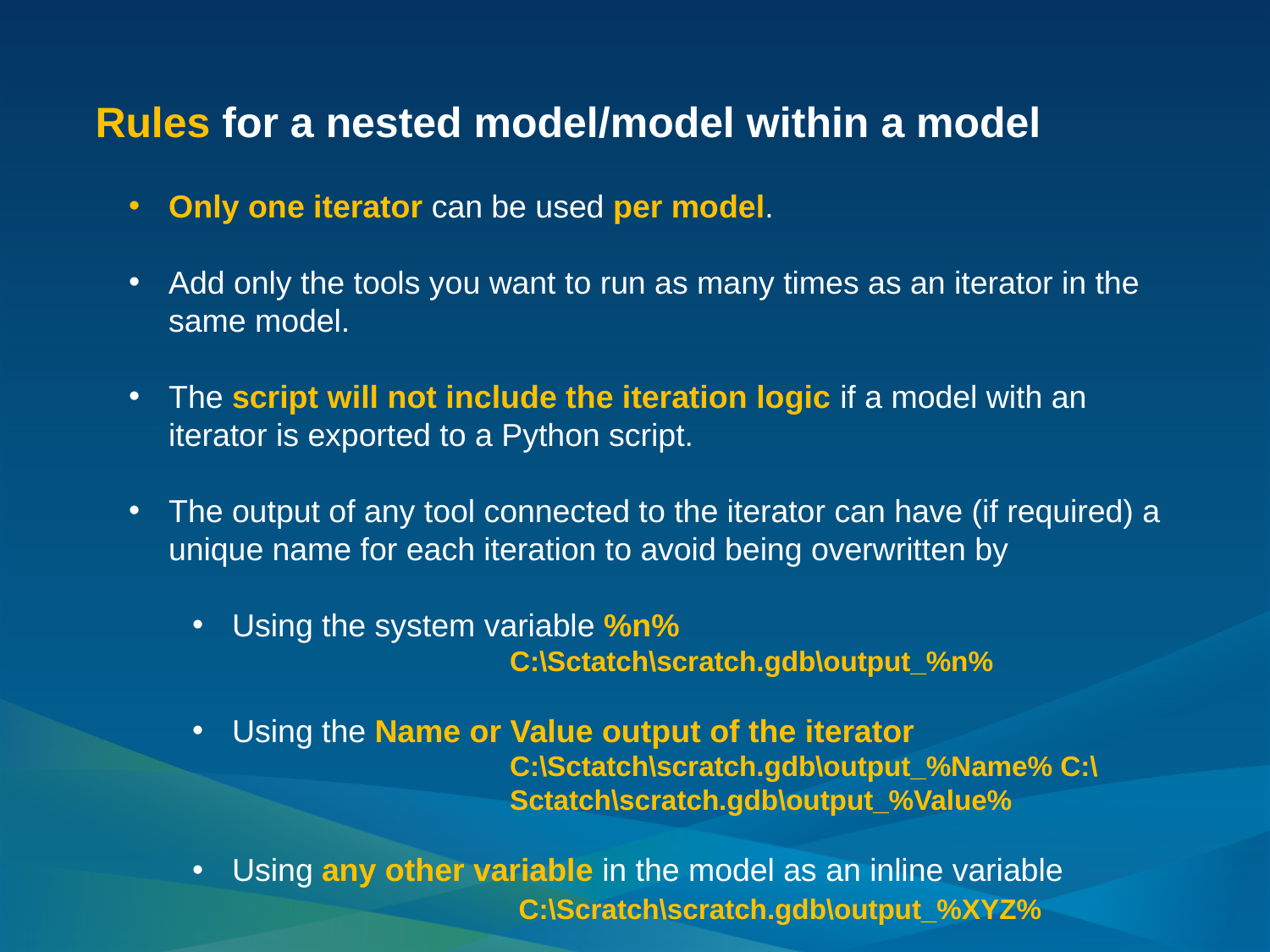

# Rules for a nested model/model within a model
Only one iterator can be used per model.

Add only the tools you want to run as many times as an iterator in the same model.

The script will not include the iteration logic if a model with an iterator is exported to a Python script.

The output of any tool connected to the iterator can have (if required) a unique name for each iteration to avoid being overwritten by

Using the system variable %n%
C:\Sctatch\scratch.gdb\output_%n%

Using the Name or Value output of the iterator
C:\Sctatch\scratch.gdb\output_%Name% C:\Sctatch\scratch.gdb\output_%Value%

Using any other variable in the model as an inline variable
 C:\Scratch\scratch.gdb\output_%XYZ%